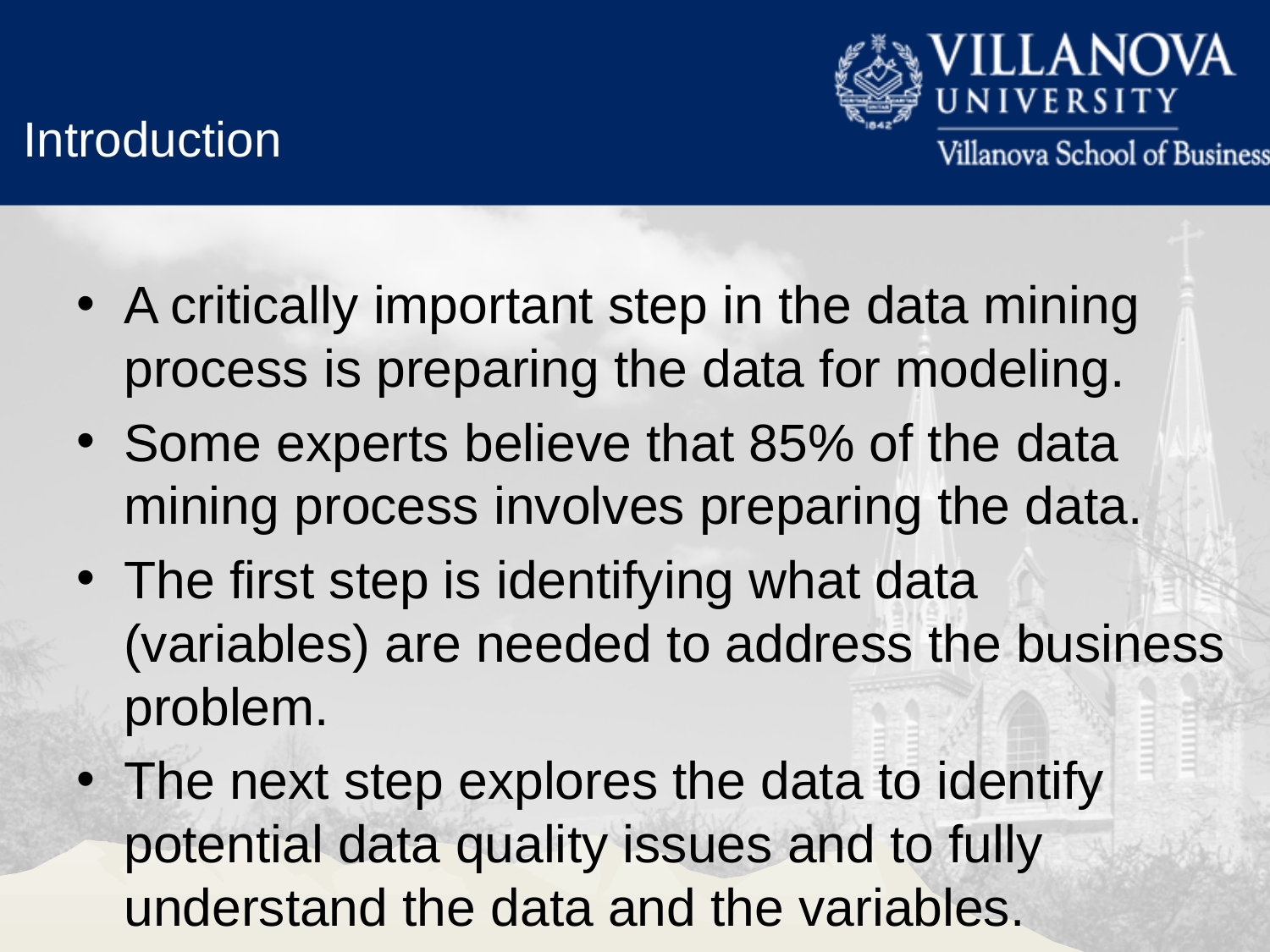

Introduction
A critically important step in the data mining process is preparing the data for modeling.
Some experts believe that 85% of the data mining process involves preparing the data.
The first step is identifying what data (variables) are needed to address the business problem.
The next step explores the data to identify potential data quality issues and to fully understand the data and the variables.